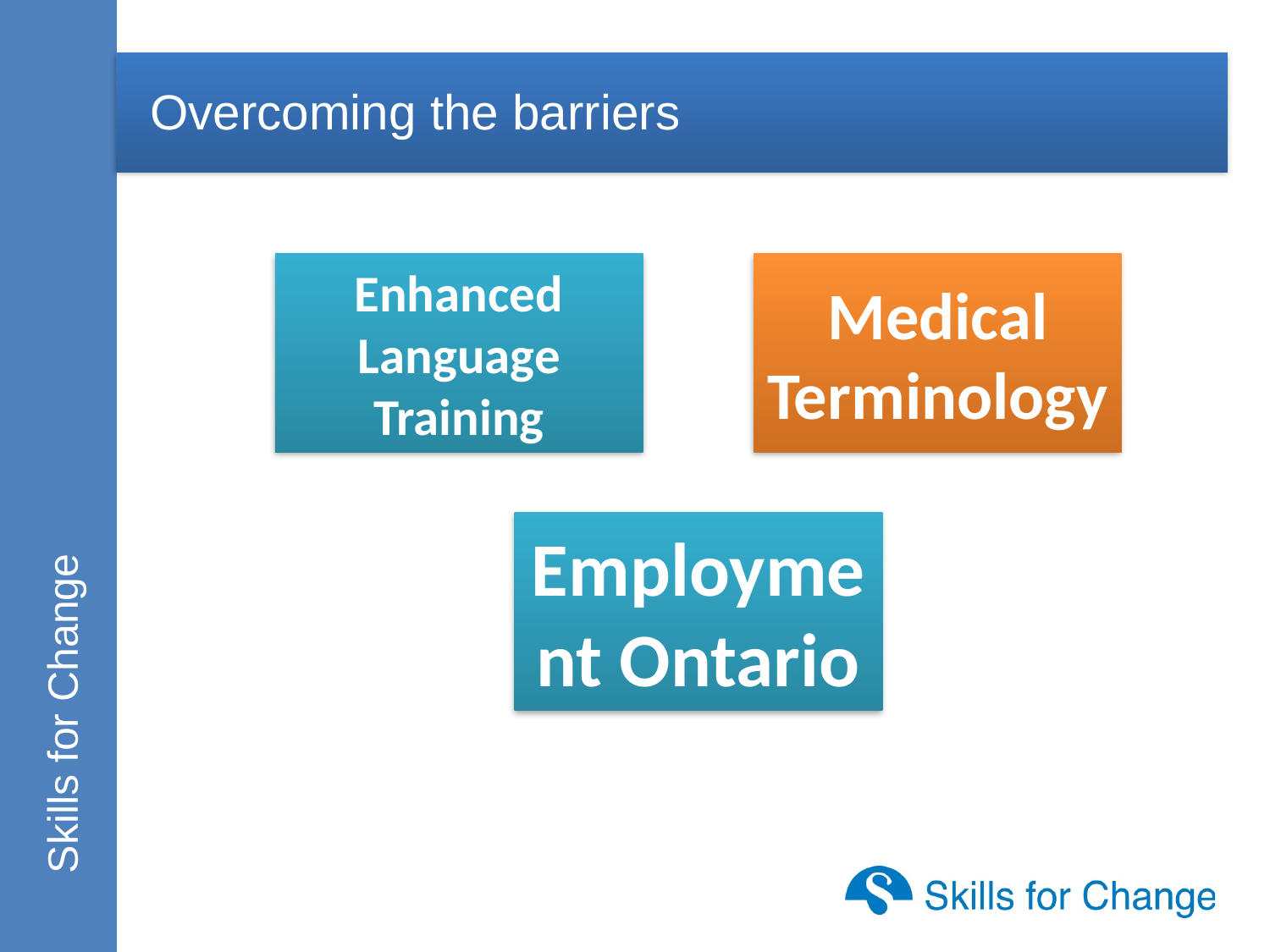

Overcoming the barriers

Enhanced Language Training
Medical Terminology
Employment Ontario

Skills for Change